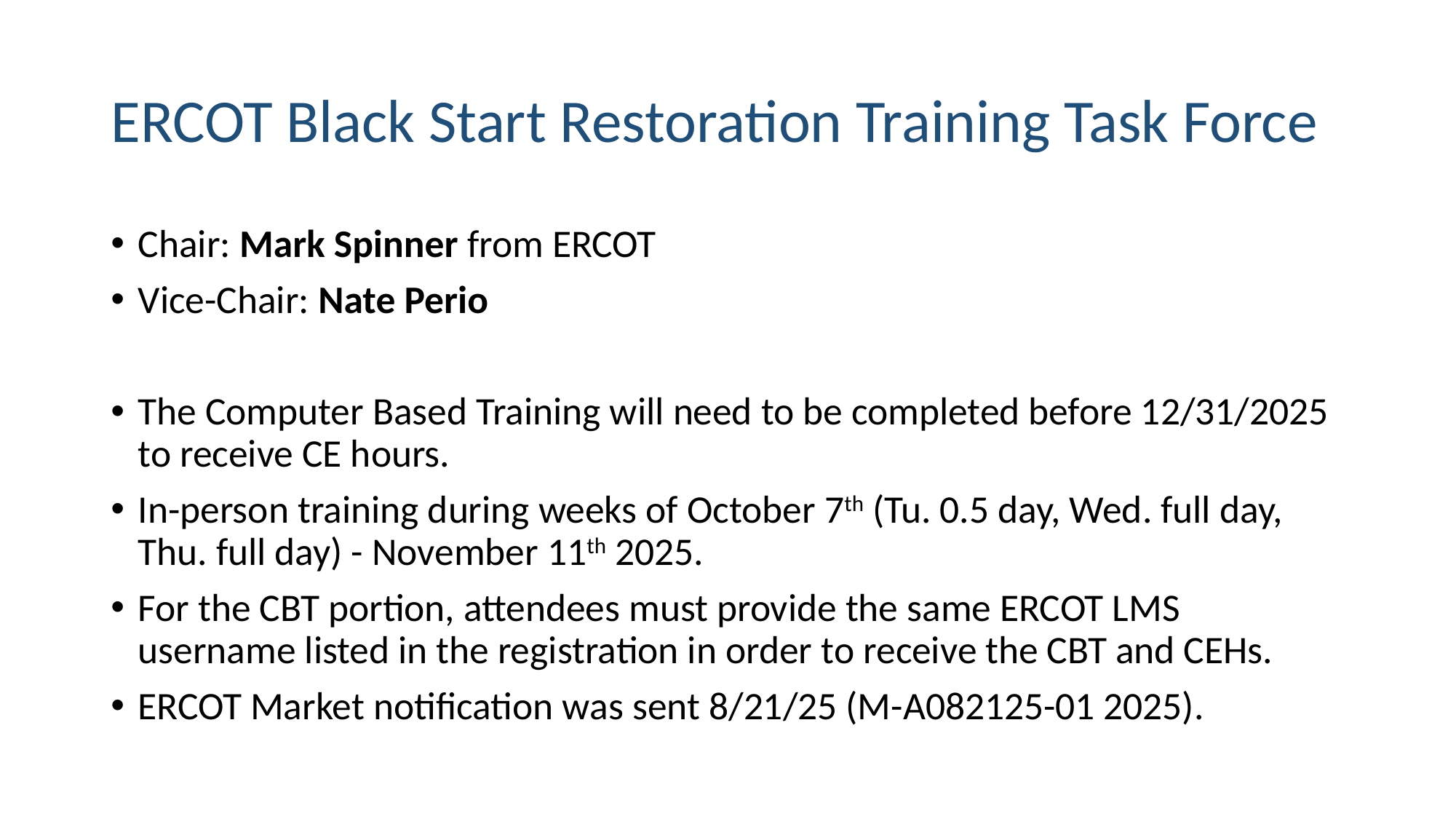

# ERCOT Black Start Restoration Training Task Force
Chair: Mark Spinner from ERCOT
Vice-Chair: Nate Perio

The Computer Based Training will need to be completed before 12/31/2025 to receive CE hours.
In-person training during weeks of October 7th (Tu. 0.5 day, Wed. full day, Thu. full day) - November 11th 2025.
For the CBT portion, attendees must provide the same ERCOT LMS username listed in the registration in order to receive the CBT and CEHs.
ERCOT Market notification was sent 8/21/25 (M-A082125-01 2025).